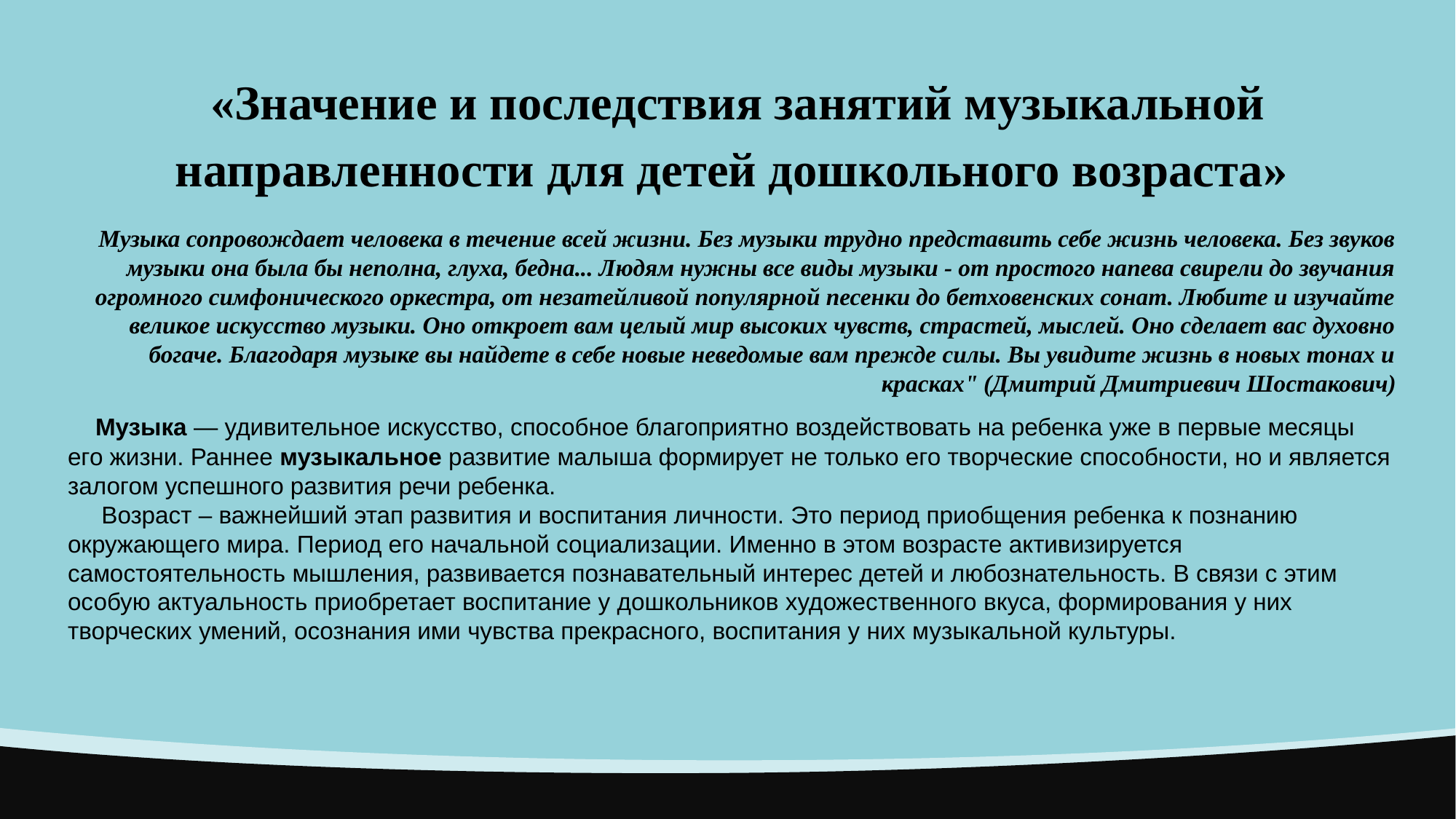

«Значение и последствия занятий музыкальной направленности для детей дошкольного возраста»
   Музыка сопровождает человека в течение всей жизни. Без музыки трудно представить себе жизнь человека. Без звуков музыки она была бы неполна, глуха, бедна... Людям нужны все виды музыки - от простого напева свирели до звучания огромного симфонического оркестра, от незатейливой популярной песенки до бетховенских сонат. Любите и изучайте великое искусство музыки. Оно откроет вам целый мир высоких чувств, страстей, мыслей. Оно сделает вас духовно богаче. Благодаря музыке вы найдете в себе новые неведомые вам прежде силы. Вы увидите жизнь в новых тонах и красках" (Дмитрий Дмитриевич Шостакович)
    Музыка — удивительное искусство, способное благоприятно воздействовать на ребенка уже в первые месяцы его жизни. Раннее музыкальное развитие малыша формирует не только его творческие способности, но и является залогом успешного развития речи ребенка.
     Возраст – важнейший этап развития и воспитания личности. Это период приобщения ребенка к познанию окружающего мира. Период его начальной социализации. Именно в этом возрасте активизируется самостоятельность мышления, развивается познавательный интерес детей и любознательность. В связи с этим особую актуальность приобретает воспитание у дошкольников художественного вкуса, формирования у них творческих умений, осознания ими чувства прекрасного, воспитания у них музыкальной культуры.